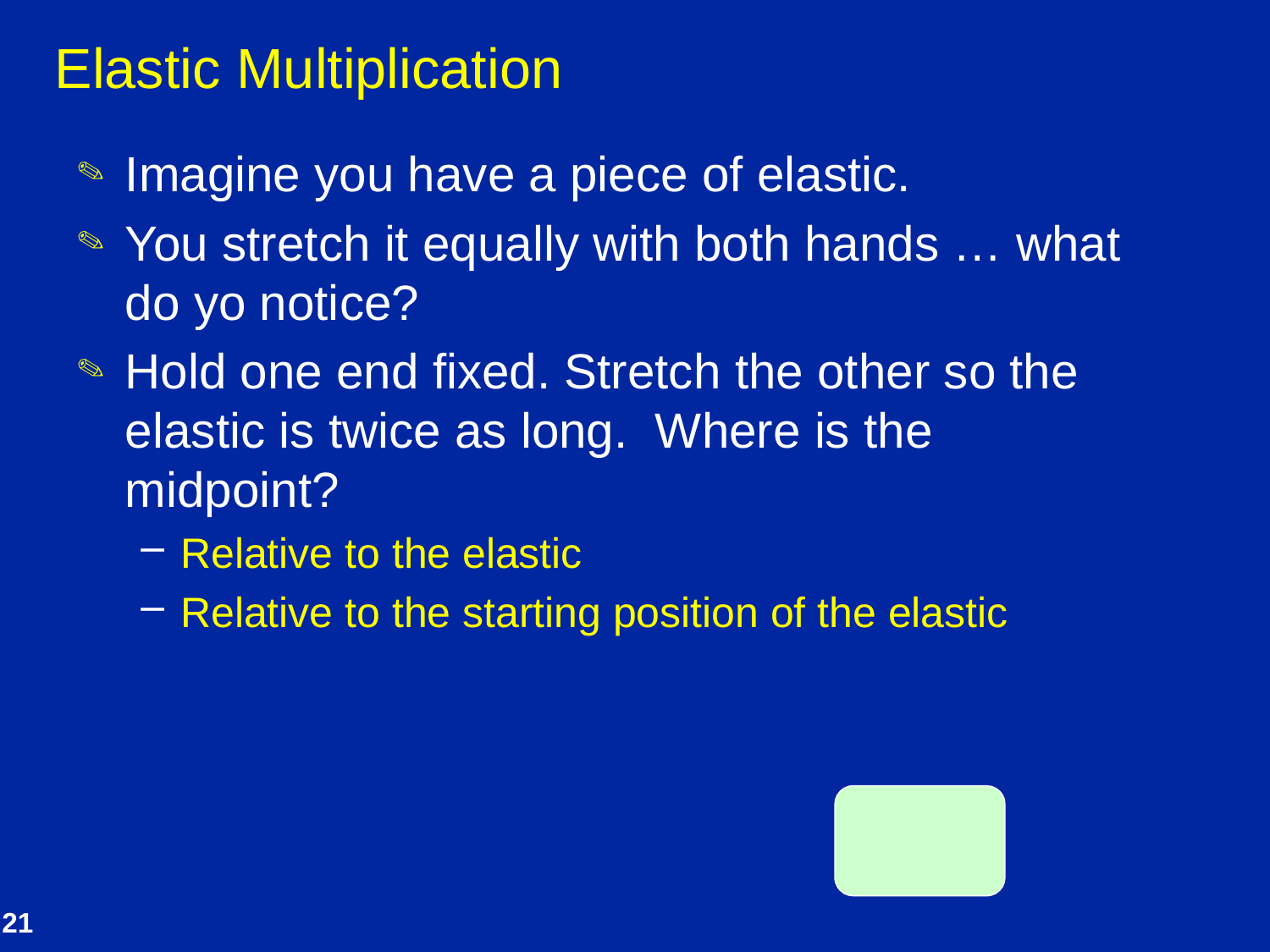

# Elastic Multiplication
Imagine you have a piece of elastic.
You stretch it equally with both hands … what do yo notice?
Hold one end fixed. Stretch the other so the elastic is twice as long.  Where is the midpoint?
Relative to the elastic
Relative to the starting position of the elastic